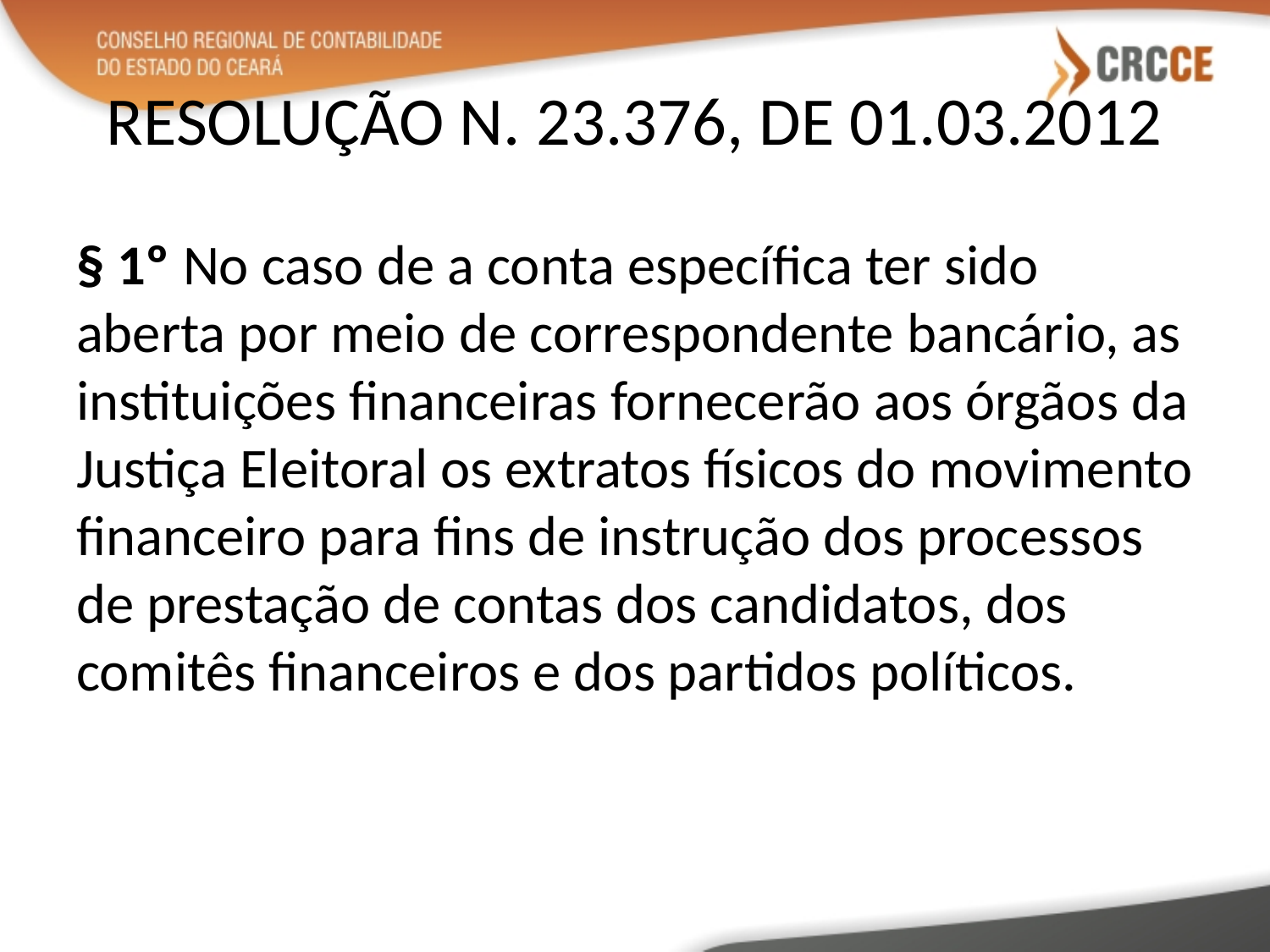

# RESOLUÇÃO N. 23.376, DE 01.03.2012
§ 1º No caso de a conta específica ter sido aberta por meio de correspondente bancário, as instituições financeiras fornecerão aos órgãos da Justiça Eleitoral os extratos físicos do movimento financeiro para fins de instrução dos processos de prestação de contas dos candidatos, dos comitês financeiros e dos partidos políticos.